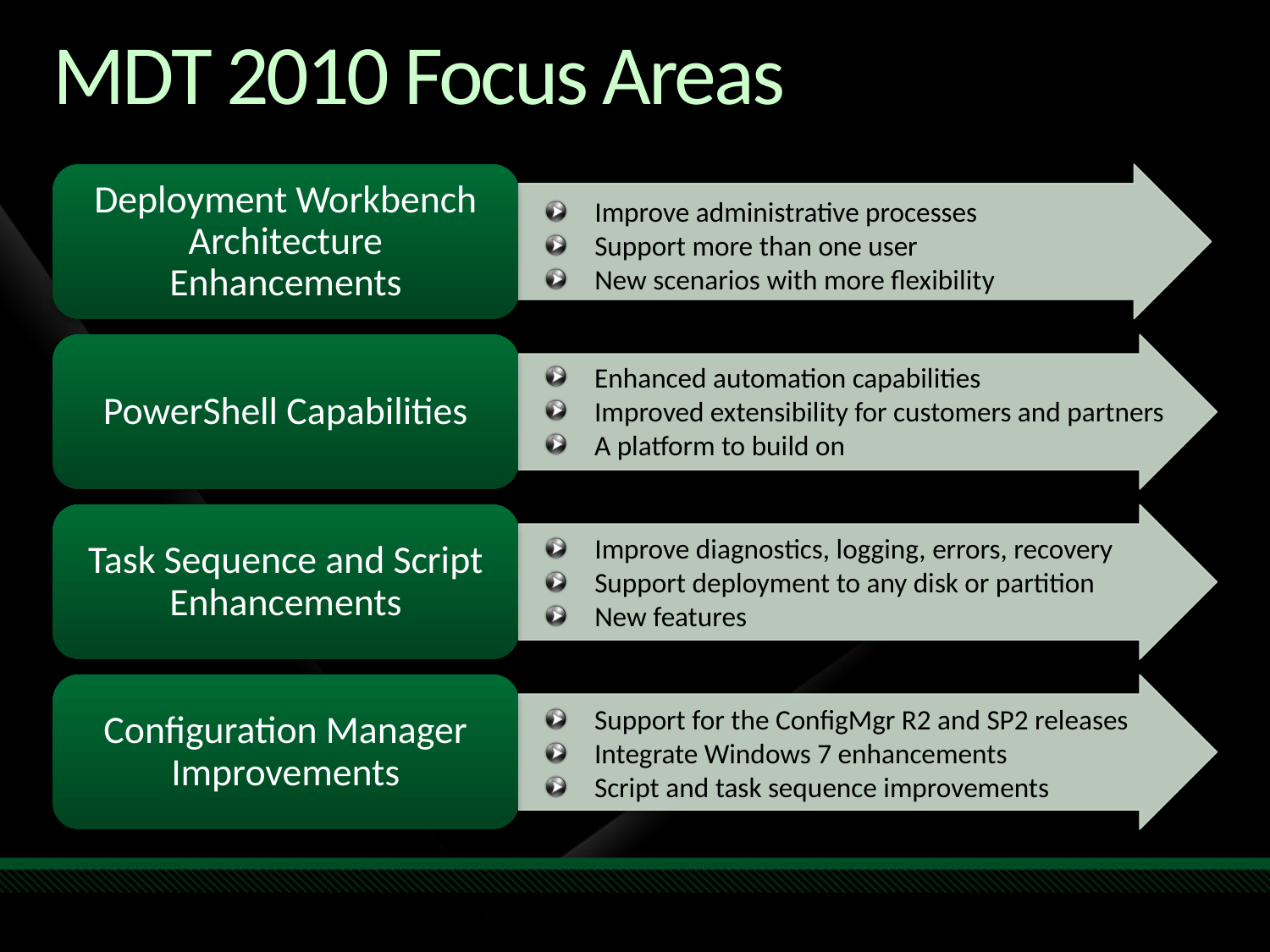

# MDT 2010 Focus Areas

Deployment Workbench Architecture Enhancements
PowerShell Capabilities
Task Sequence and Script Enhancements
Configuration Manager Improvements
Improve administrative processes
Support more than one user
New scenarios with more flexibility
Enhanced automation capabilities
Improved extensibility for customers and partners
A platform to build on
Improve diagnostics, logging, errors, recovery
Support deployment to any disk or partition
New features
Support for the ConfigMgr R2 and SP2 releases
Integrate Windows 7 enhancements
Script and task sequence improvements